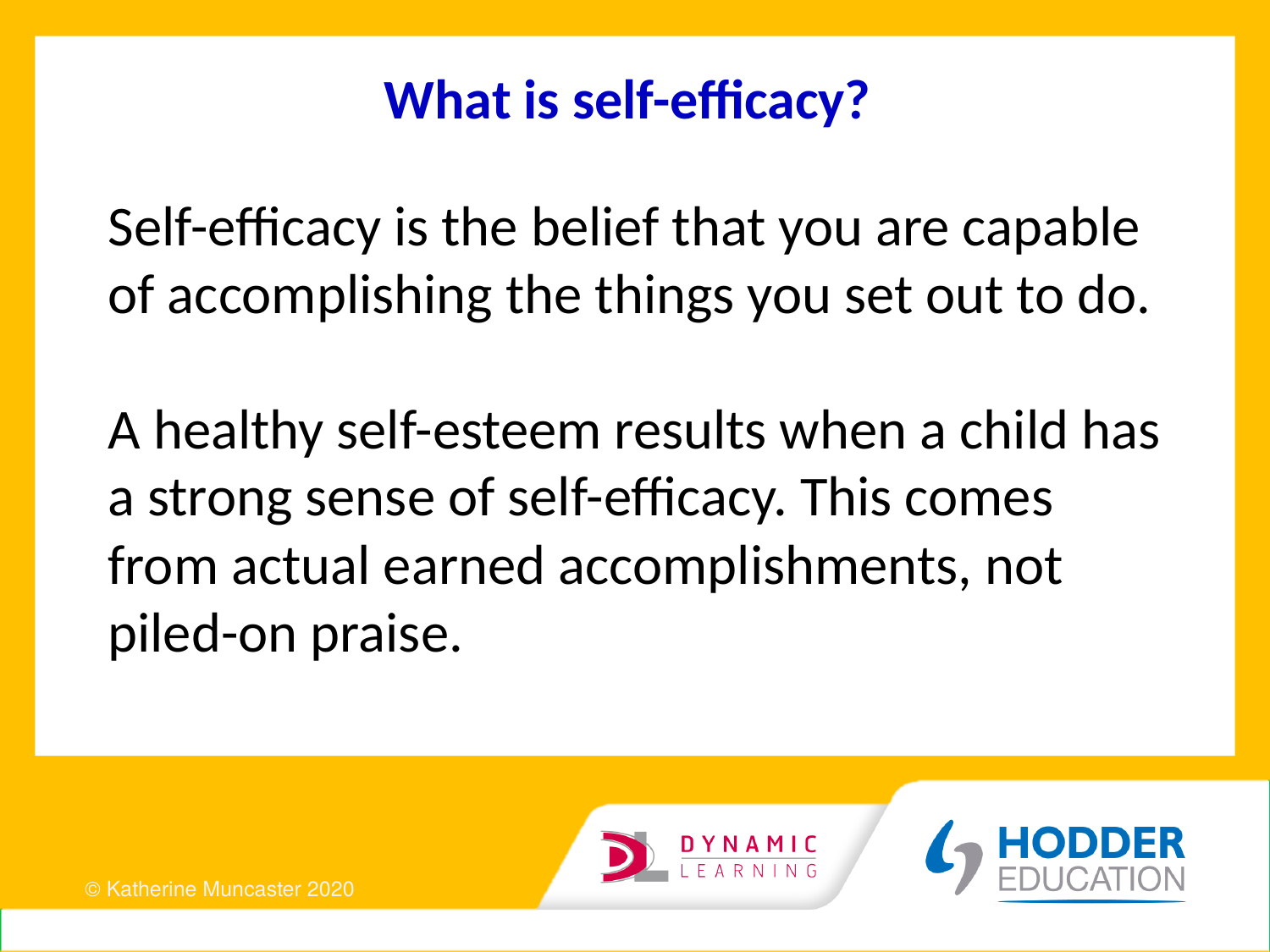

# What is self-efficacy?
Self-efficacy is the belief that you are capable of accomplishing the things you set out to do.

A healthy self-esteem results when a child has a strong sense of self-efficacy. This comes from actual earned accomplishments, not piled-on praise.